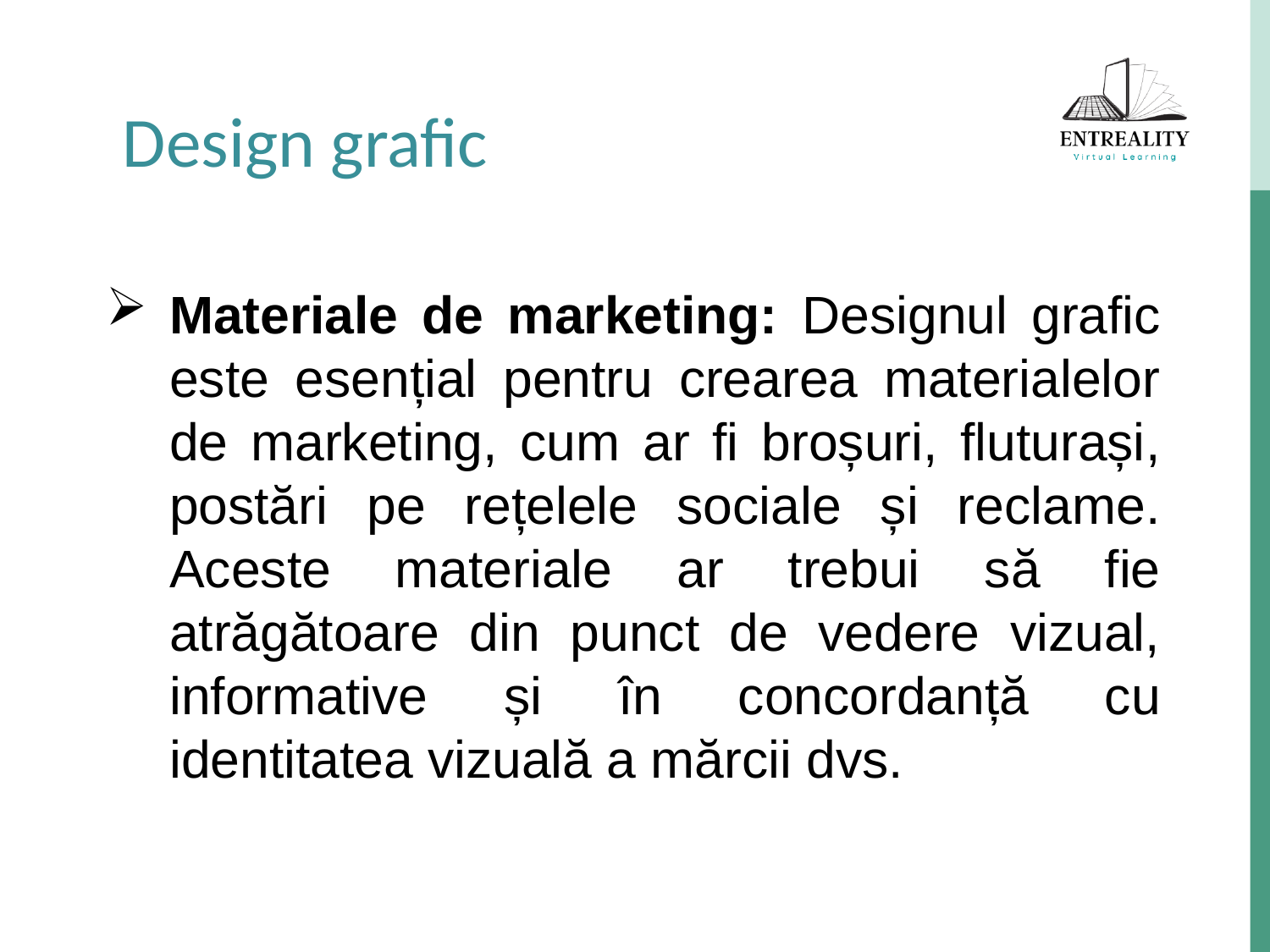

Design grafic
Materiale de marketing: Designul grafic este esențial pentru crearea materialelor de marketing, cum ar fi broșuri, fluturași, postări pe rețelele sociale și reclame. Aceste materiale ar trebui să fie atrăgătoare din punct de vedere vizual, informative și în concordanță cu identitatea vizuală a mărcii dvs.